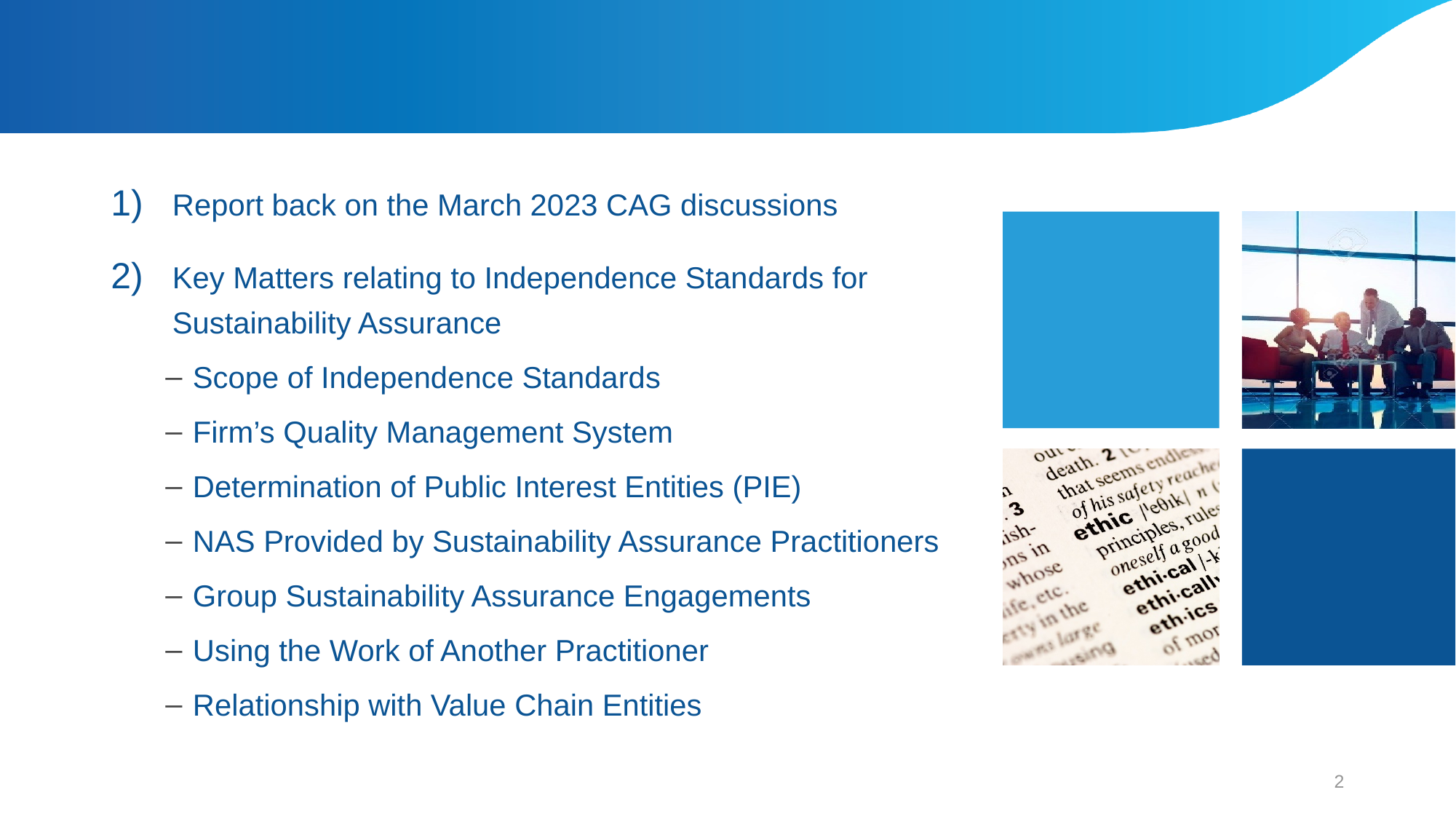

#
Report back on the March 2023 CAG discussions
Key Matters relating to Independence Standards for Sustainability Assurance
Scope of Independence Standards
Firm’s Quality Management System
Determination of Public Interest Entities (PIE)
NAS Provided by Sustainability Assurance Practitioners
Group Sustainability Assurance Engagements
Using the Work of Another Practitioner
Relationship with Value Chain Entities

2